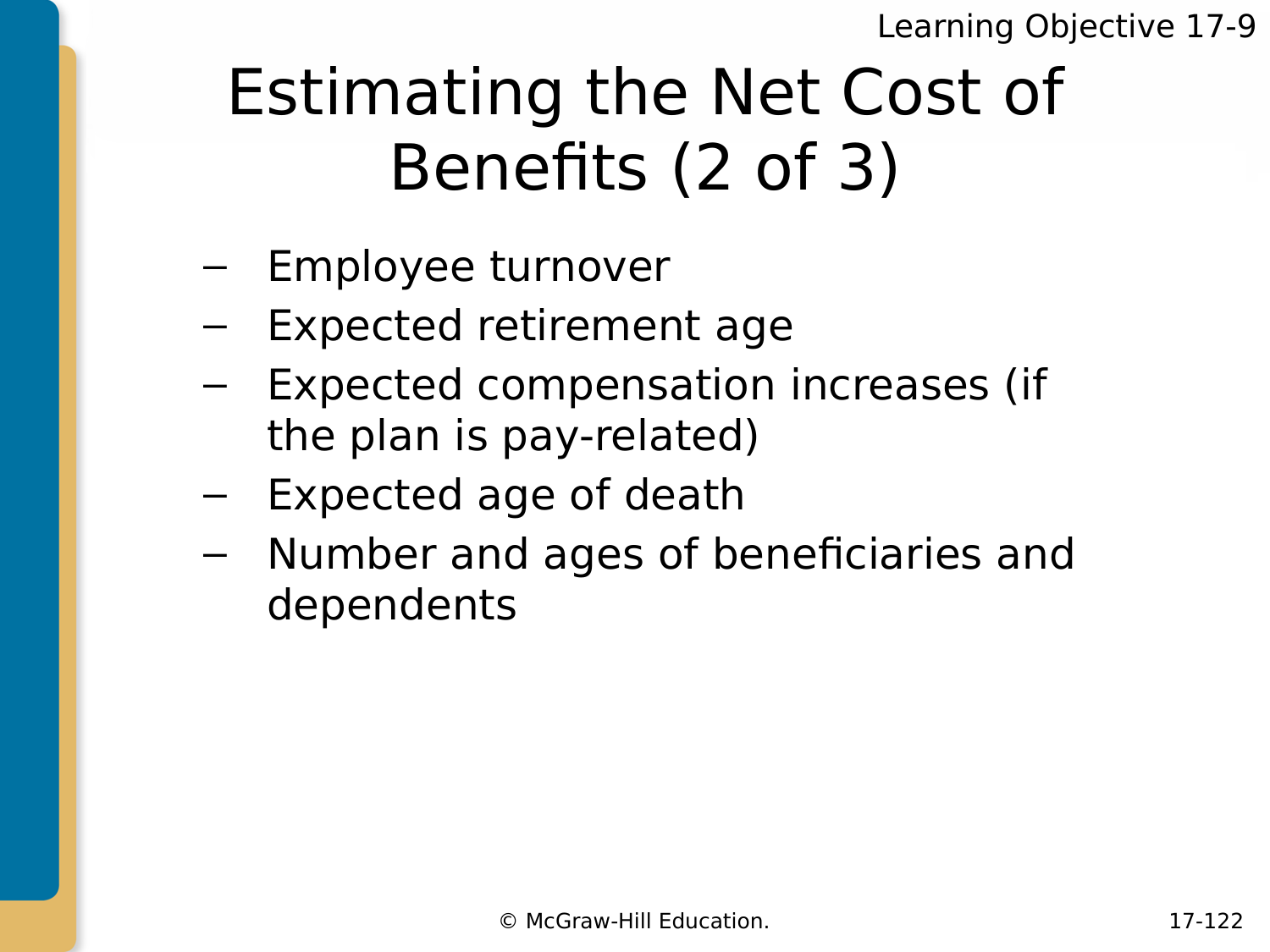

Learning Objective 17-9
# Estimating the Net Cost of Benefits (2 of 3)
Employee turnover
Expected retirement age
Expected compensation increases (if the plan is pay-related)
Expected age of death
Number and ages of beneficiaries and dependents